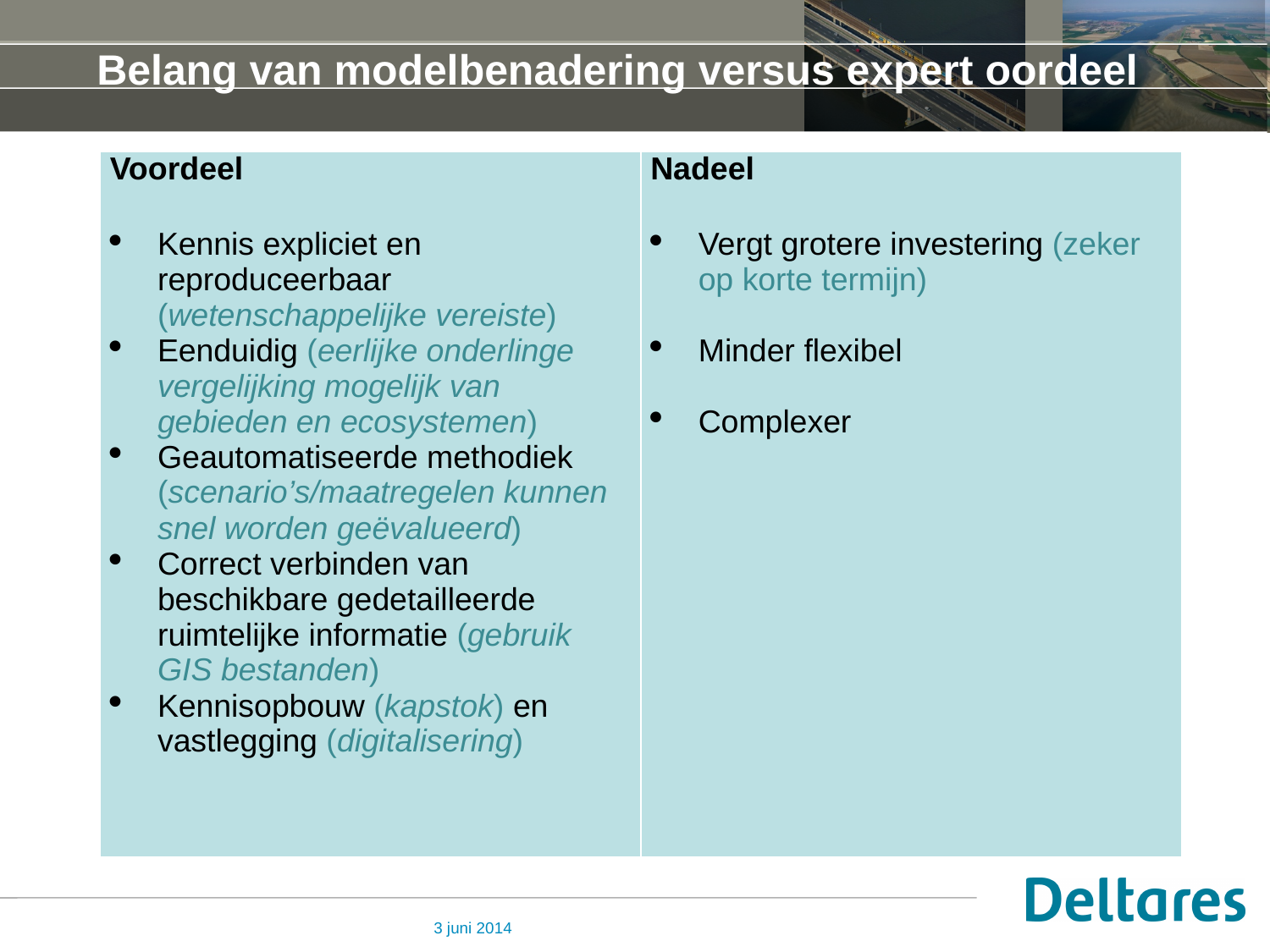

# Belang van modelbenadering versus expert oordeel
| Voordeel Kennis expliciet en reproduceerbaar (wetenschappelijke vereiste) Eenduidig (eerlijke onderlinge vergelijking mogelijk van gebieden en ecosystemen) Geautomatiseerde methodiek (scenario’s/maatregelen kunnen snel worden geëvalueerd) Correct verbinden van beschikbare gedetailleerde ruimtelijke informatie (gebruik GIS bestanden) Kennisopbouw (kapstok) en vastlegging (digitalisering) | Nadeel Vergt grotere investering (zeker op korte termijn) Minder flexibel Complexer |
| --- | --- |
3 juni 2014